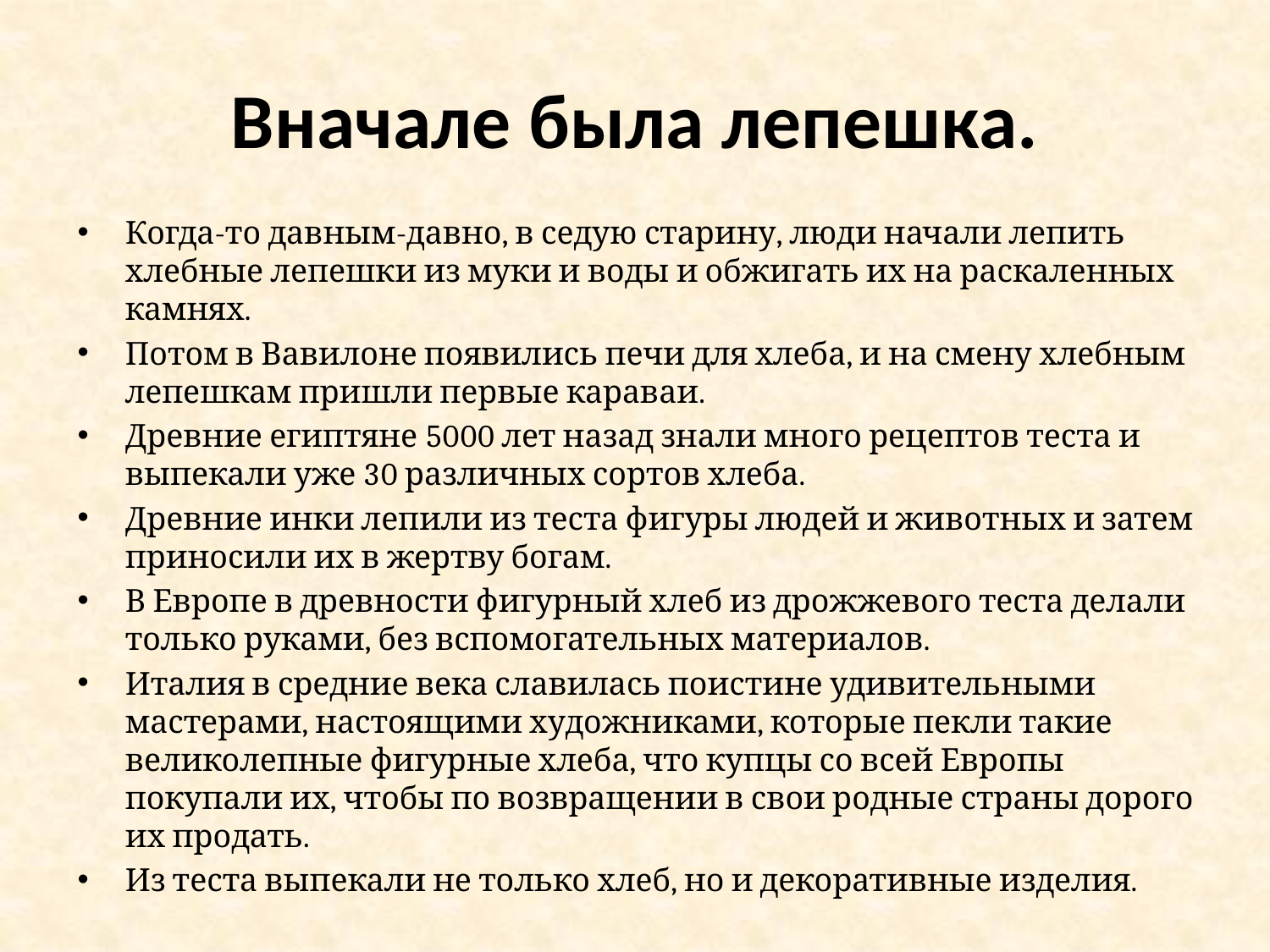

# Вначале была лепешка.
Когда-то давным-давно, в седую старину, люди начали лепить хлебные лепешки из муки и воды и обжигать их на раскаленных камнях.
Потом в Вавилоне появились печи для хлеба, и на смену хлебным лепешкам пришли первые караваи.
Древние египтяне 5000 лет назад знали много рецептов теста и выпекали уже 30 различных сортов хлеба.
Древние инки лепили из теста фигуры людей и животных и затем приносили их в жертву богам.
В Европе в древности фигурный хлеб из дрожжевого теста делали только руками, без вспомогательных материалов.
Италия в средние века славилась поистине удивительными мастерами, настоящими художниками, которые пекли такие великолепные фигурные хлеба, что купцы со всей Европы покупали их, чтобы по возвращении в свои родные страны дорого их продать.
Из теста выпекали не только хлеб, но и декоративные изделия.